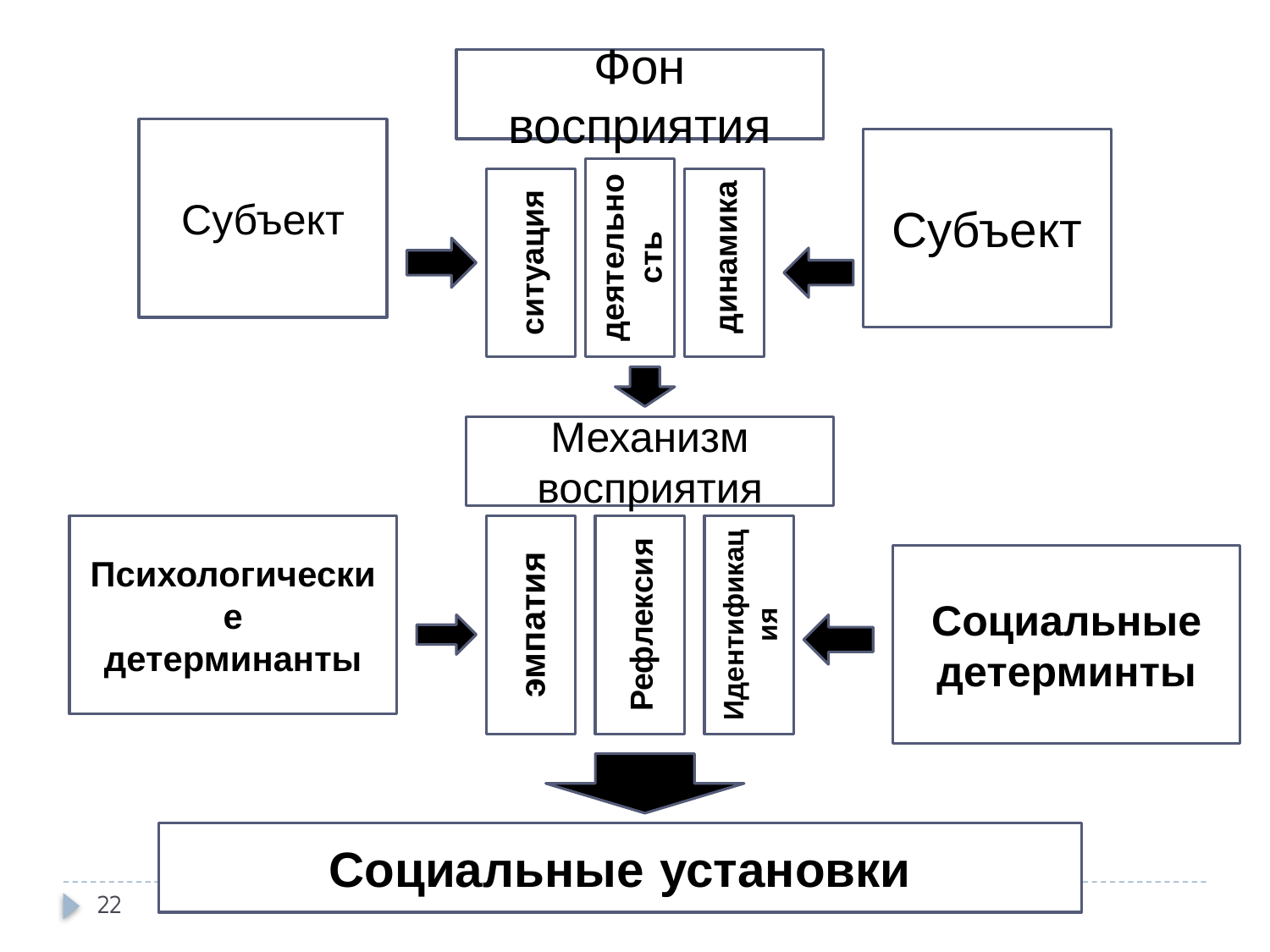

Фон восприятия
Субъект
Субъект
деятельность
ситуация
 динамика

Механизм восприятия
Психологические
детерминанты
эмпатия
Рефлексия
Идентификация
Социальные детерминты

Социальные установки
22